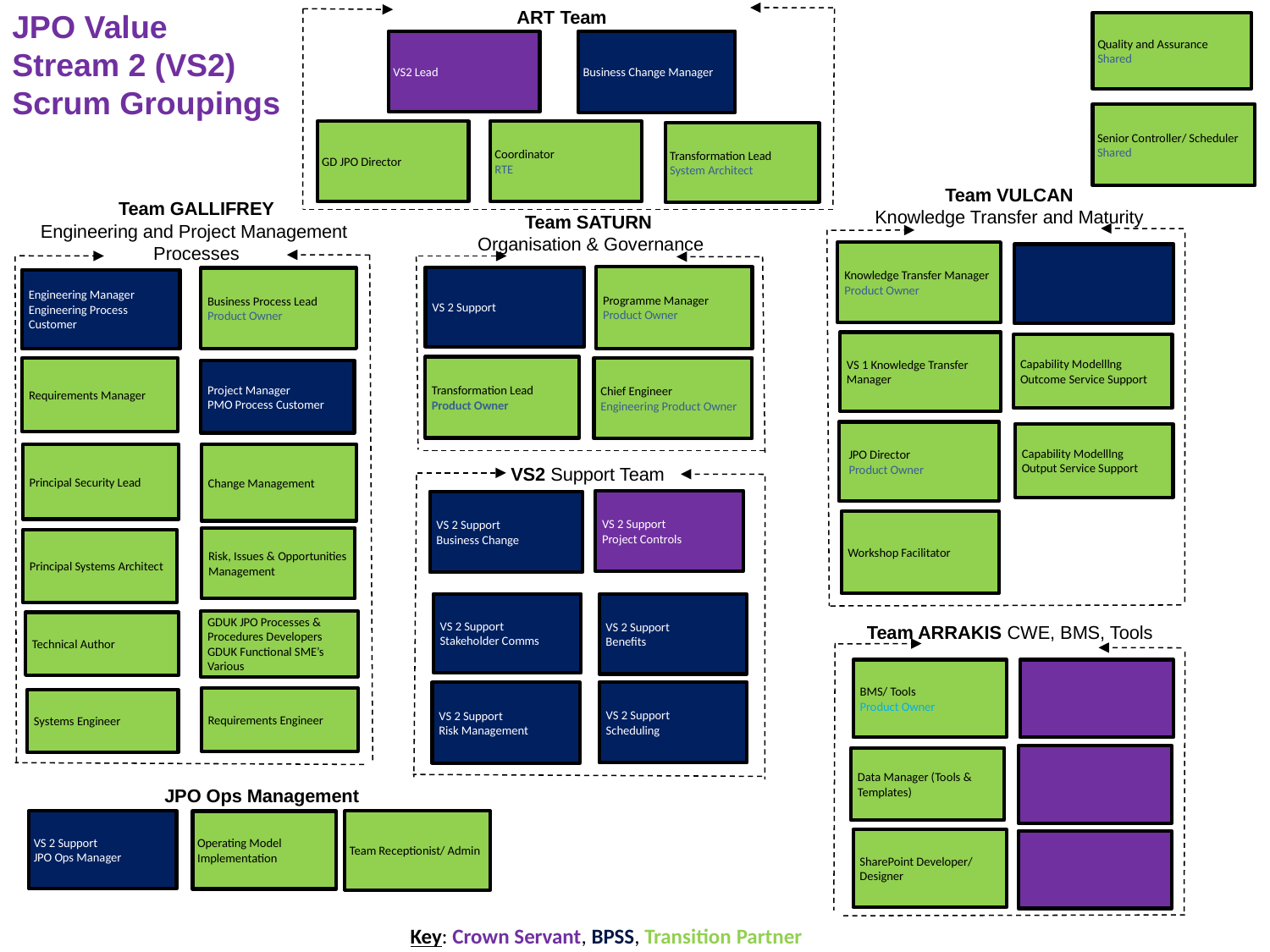

ART Team
JPO Value Stream 2 (VS2)
Scrum Groupings

Quality and Assurance
Shared
Business Change Manager
VS2 Lead
Senior Controller/ Scheduler
Shared
Coordinator
RTE
GD JPO Director
Transformation Lead
System Architect
Team VULCAN
Knowledge Transfer and Maturity
Team GALLIFREY
Engineering and Project Management
Processes
Team SATURN
Organisation & Governance
Knowledge Transfer Manager
Product Owner

VS 1 Knowledge Transfer Manager
Capability Modelllng
Outcome Service Support
JPO Director
Product Owner
Capability Modelllng
Output Service Support
Workshop Facilitator
Business Process Lead
Product Owner
Engineering Manager
Engineering Process Customer
Requirements Manager
Project Manager
PMO Process Customer
Change Management
Principal Security Lead
Risk, Issues & Opportunities
Management
Principal Systems Architect
GDUK JPO Processes & Procedures Developers
GDUK Functional SME’s Various
Technical Author
Requirements Engineer
Systems Engineer
Programme Manager
Product Owner
VS 2 Support
Transformation Lead
Product Owner
Chief Engineer
Engineering Product Owner
VS2 Support Team
VS 2 Support
Project Controls
VS 2 Support
Business Change
VS 2 Support
Stakeholder Comms
VS 2 Support
Benefits
VS 2 Support
Scheduling
VS 2 Support
Risk Management
Team ARRAKIS CWE, BMS, Tools
BMS/ Tools
Product Owner

Data Manager (Tools &
Templates)
SharePoint Developer/
Designer

JPO Ops Management
VS 2 Support
JPO Ops Manager
Team Receptionist/ Admin
Operating Model
Implementation
Key: Crown Servant, BPSS, Transition Partner